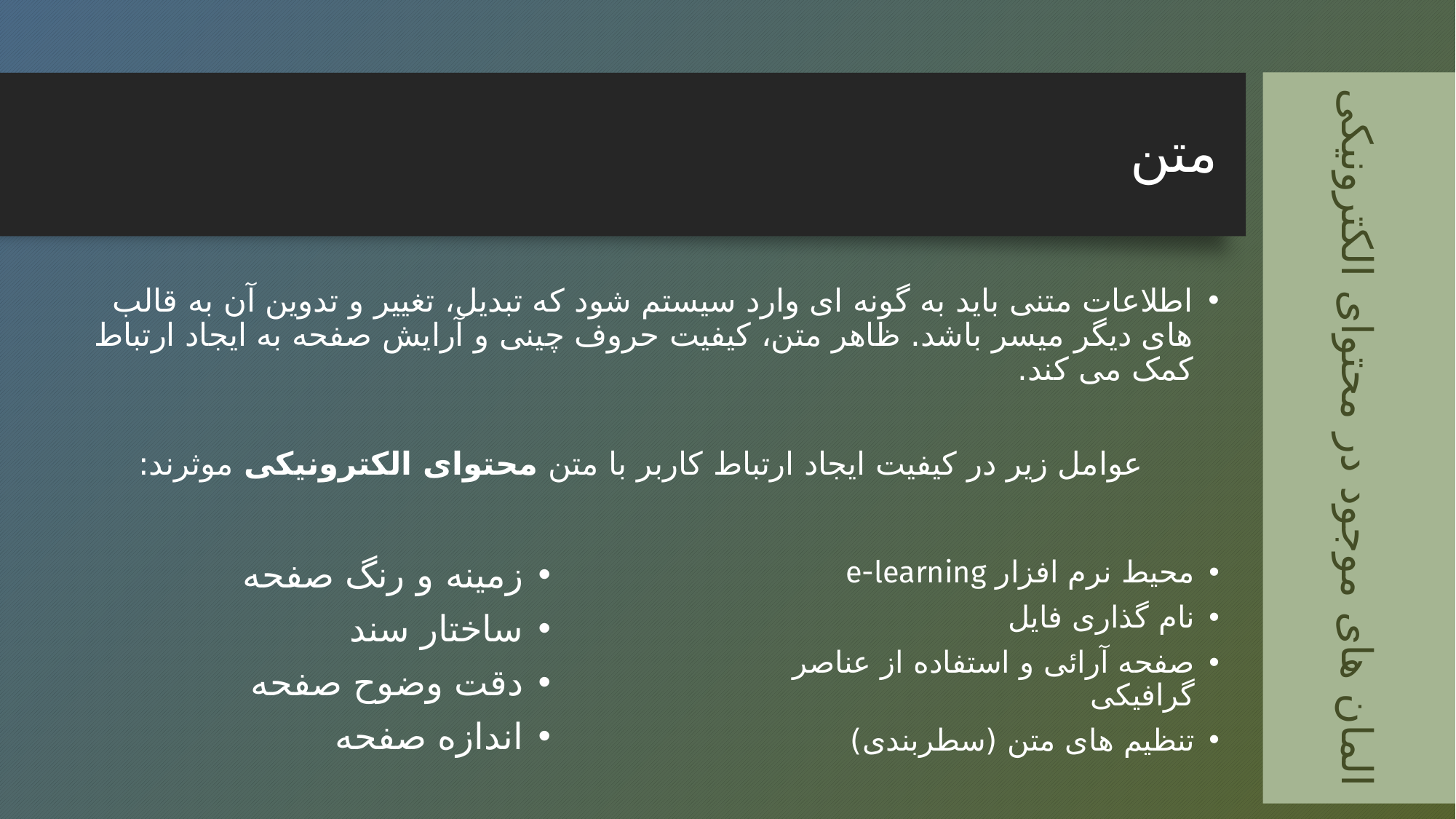

المان های موجود در محتوای الکترونیکی
# متن
اطلاعات متنی باید به گونه ای وارد سیستم شود که تبدیل، تغییر و تدوین آن به قالب های دیگر میسر باشد. ظاهر متن، کیفیت حروف چینی و آرایش صفحه به ایجاد ارتباط کمک می کند.

عوامل زیر در کیفیت ایجاد ارتباط کاربر با متن محتوای الکترونیکی موثرند:

زمینه و رنگ صفحه
ساختار سند
دقت وضوح صفحه
اندازه صفحه

محیط نرم افزار e-learning
نام گذاری فایل
صفحه آرائی و استفاده از عناصر گرافیکی
تنظیم های متن (سطربندی)